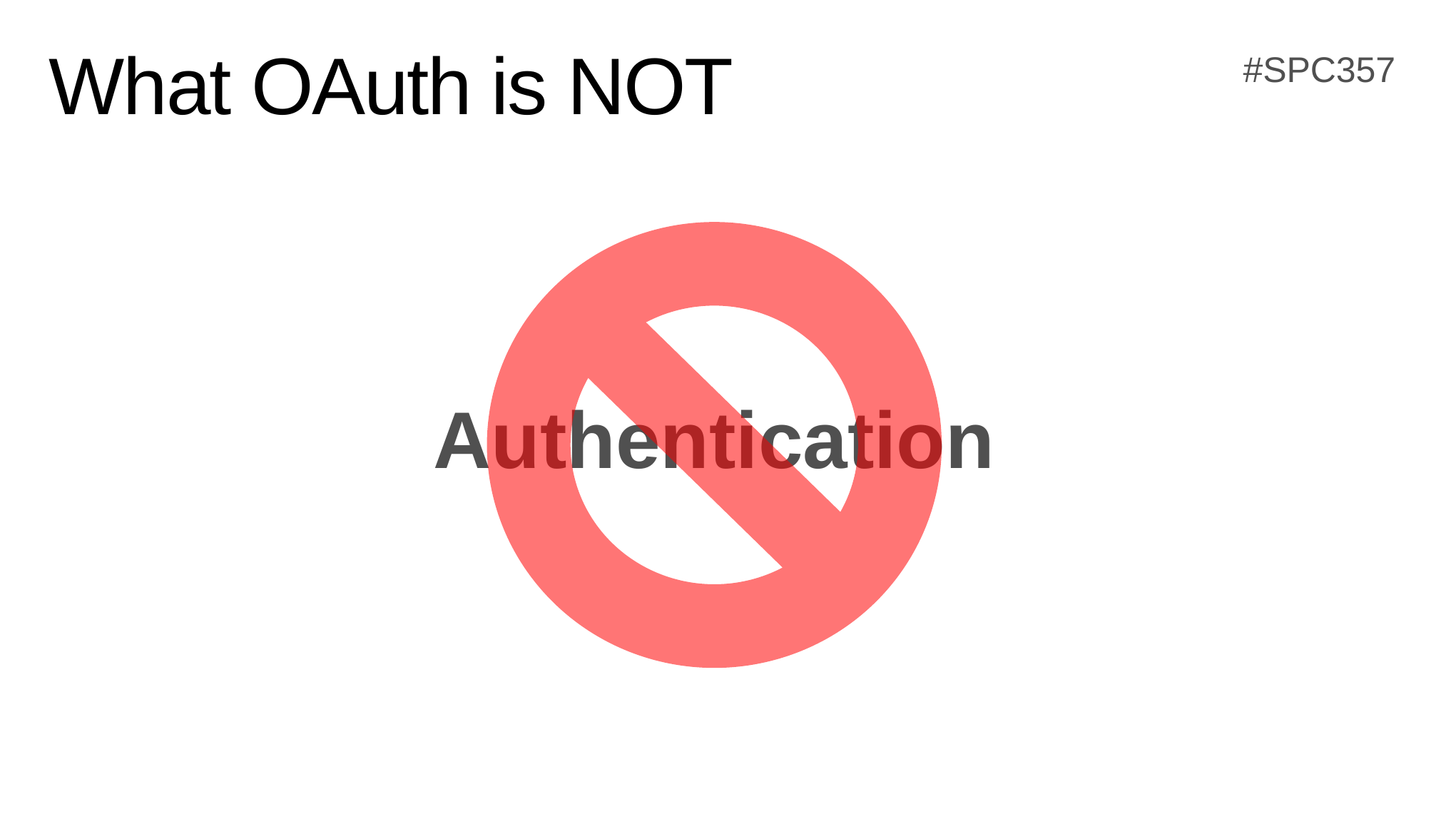

# What OAuth is NOT
#SPC357

Authentication